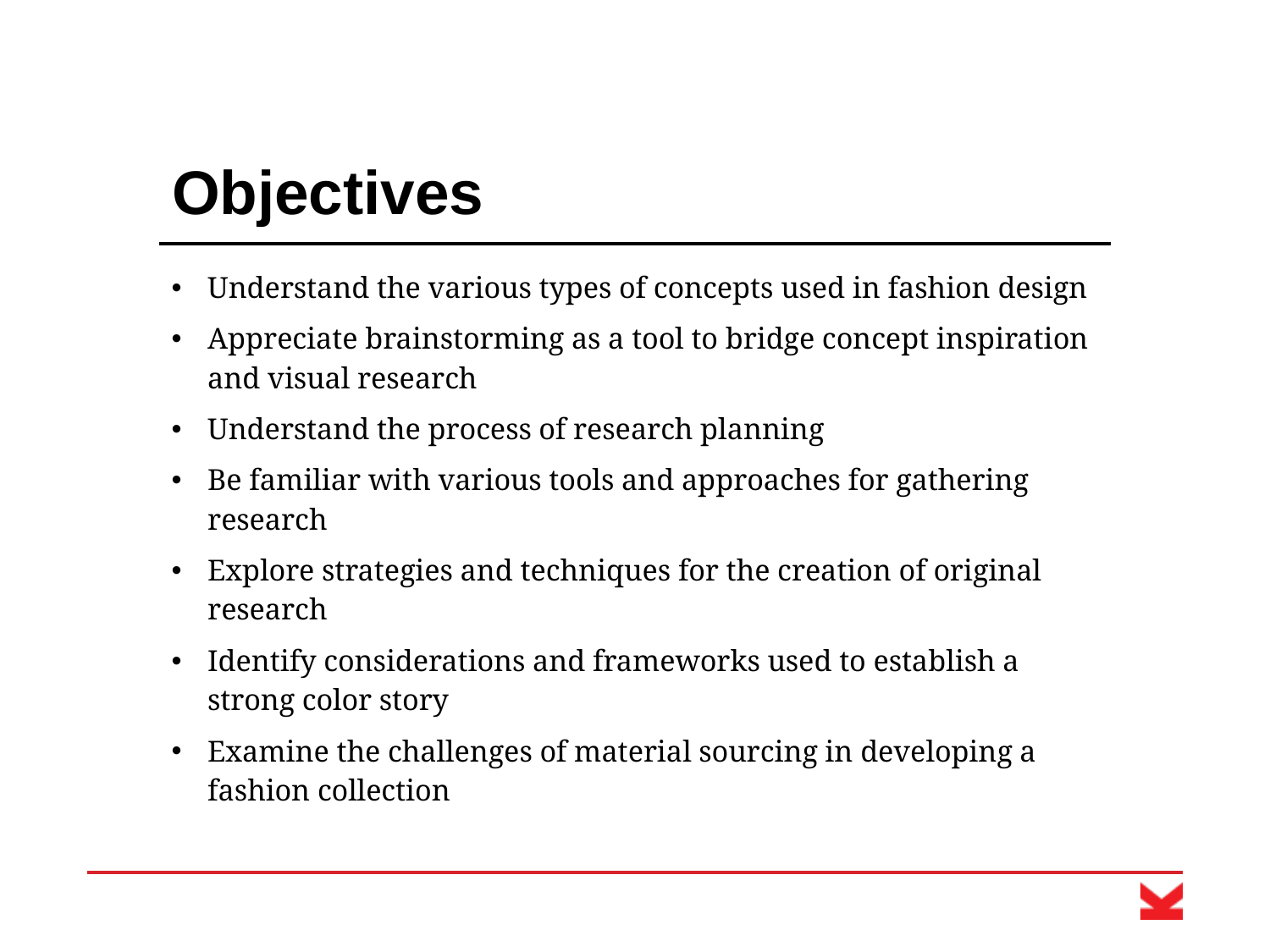

# Objectives
Understand the various types of concepts used in fashion design
Appreciate brainstorming as a tool to bridge concept inspiration and visual research
Understand the process of research planning
Be familiar with various tools and approaches for gathering research
Explore strategies and techniques for the creation of original research
Identify considerations and frameworks used to establish a strong color story
Examine the challenges of material sourcing in developing a fashion collection